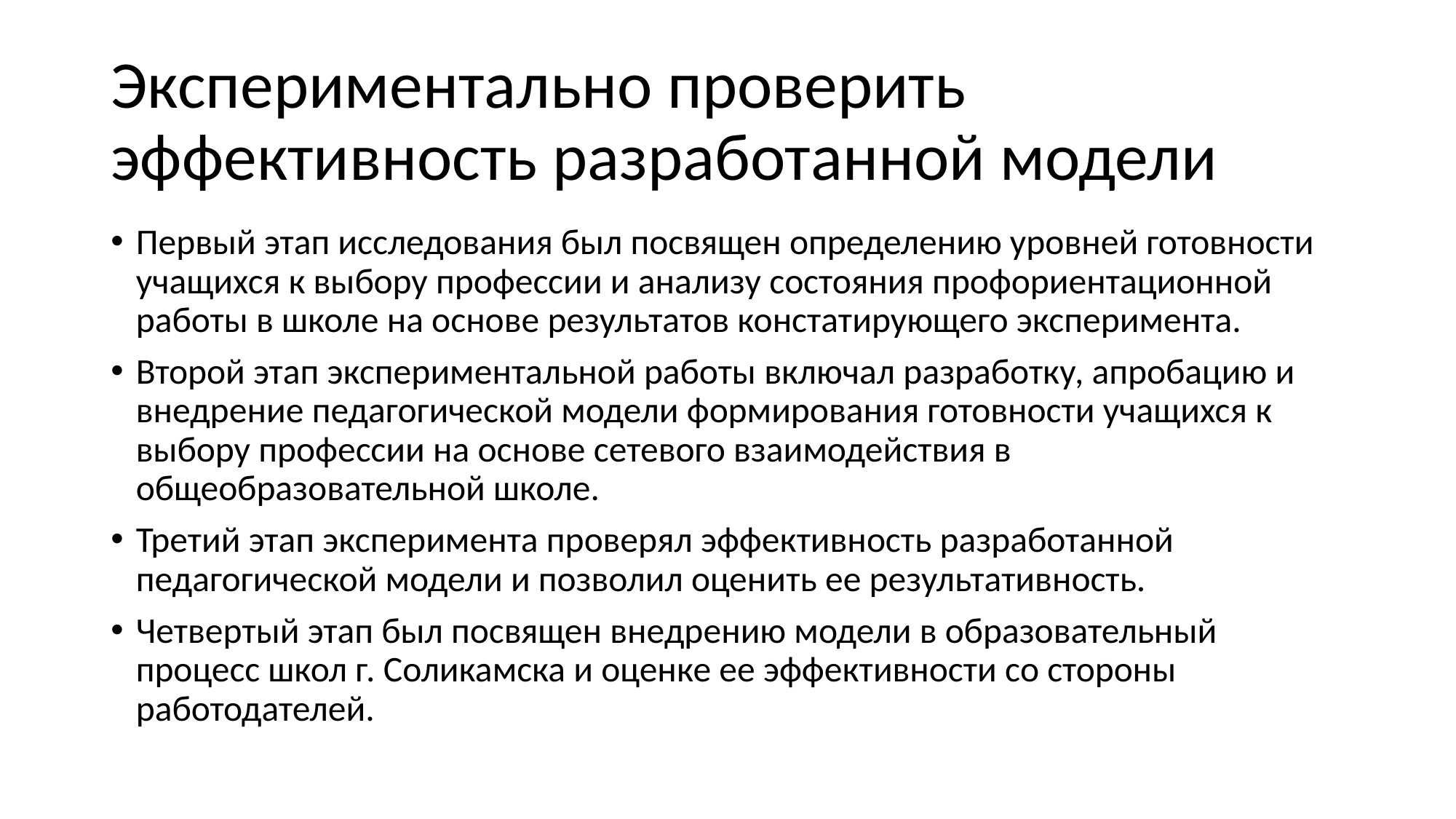

# Экспериментально проверить эффективность разработанной модели
Первый этап исследования был посвящен определению уровней готовности учащихся к выбору профессии и анализу состояния профориентационной работы в школе на основе результатов констатирующего эксперимента.
Второй этап экспериментальной работы включал разработку, апробацию и внедрение педагогической модели формирования готовности учащихся к выбору профессии на основе сетевого взаимодействия в общеобразовательной школе.
Третий этап эксперимента проверял эффективность разработанной педагогической модели и позволил оценить ее результативность.
Четвертый этап был посвящен внедрению модели в образовательный процесс школ г. Соликамска и оценке ее эффективности со стороны работодателей.